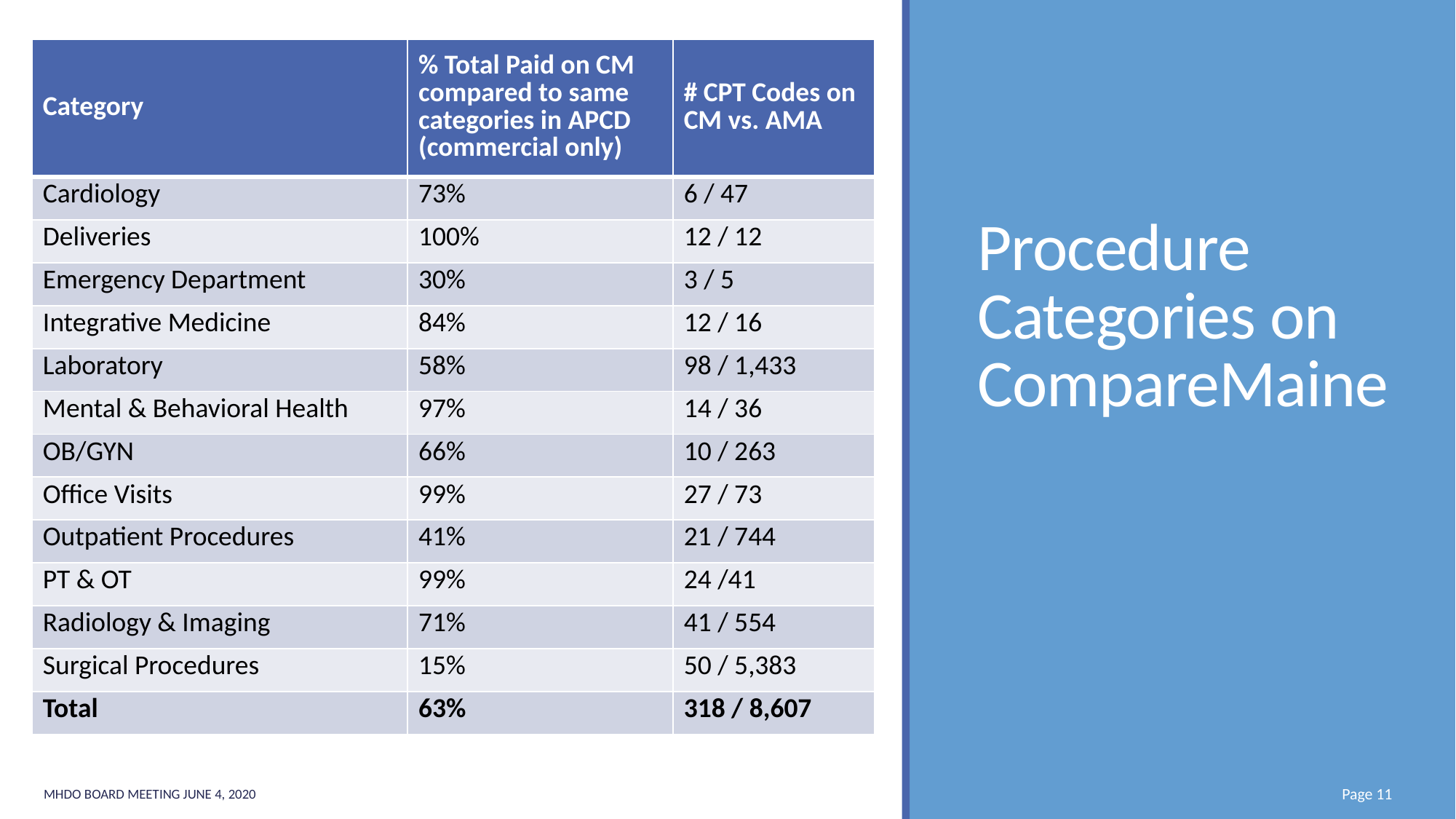

| Category | % Total Paid on CM compared to same categories in APCD (commercial only) | # CPT Codes on CM vs. AMA |
| --- | --- | --- |
| Cardiology | 73% | 6 / 47 |
| Deliveries | 100% | 12 / 12 |
| Emergency Department | 30% | 3 / 5 |
| Integrative Medicine | 84% | 12 / 16 |
| Laboratory | 58% | 98 / 1,433 |
| Mental & Behavioral Health | 97% | 14 / 36 |
| OB/GYN | 66% | 10 / 263 |
| Office Visits | 99% | 27 / 73 |
| Outpatient Procedures | 41% | 21 / 744 |
| PT & OT | 99% | 24 /41 |
| Radiology & Imaging | 71% | 41 / 554 |
| Surgical Procedures | 15% | 50 / 5,383 |
| Total | 63% | 318 / 8,607 |
# Procedure Categories on CompareMaine

MHDO Board Meeting June 4, 2020
Page 11